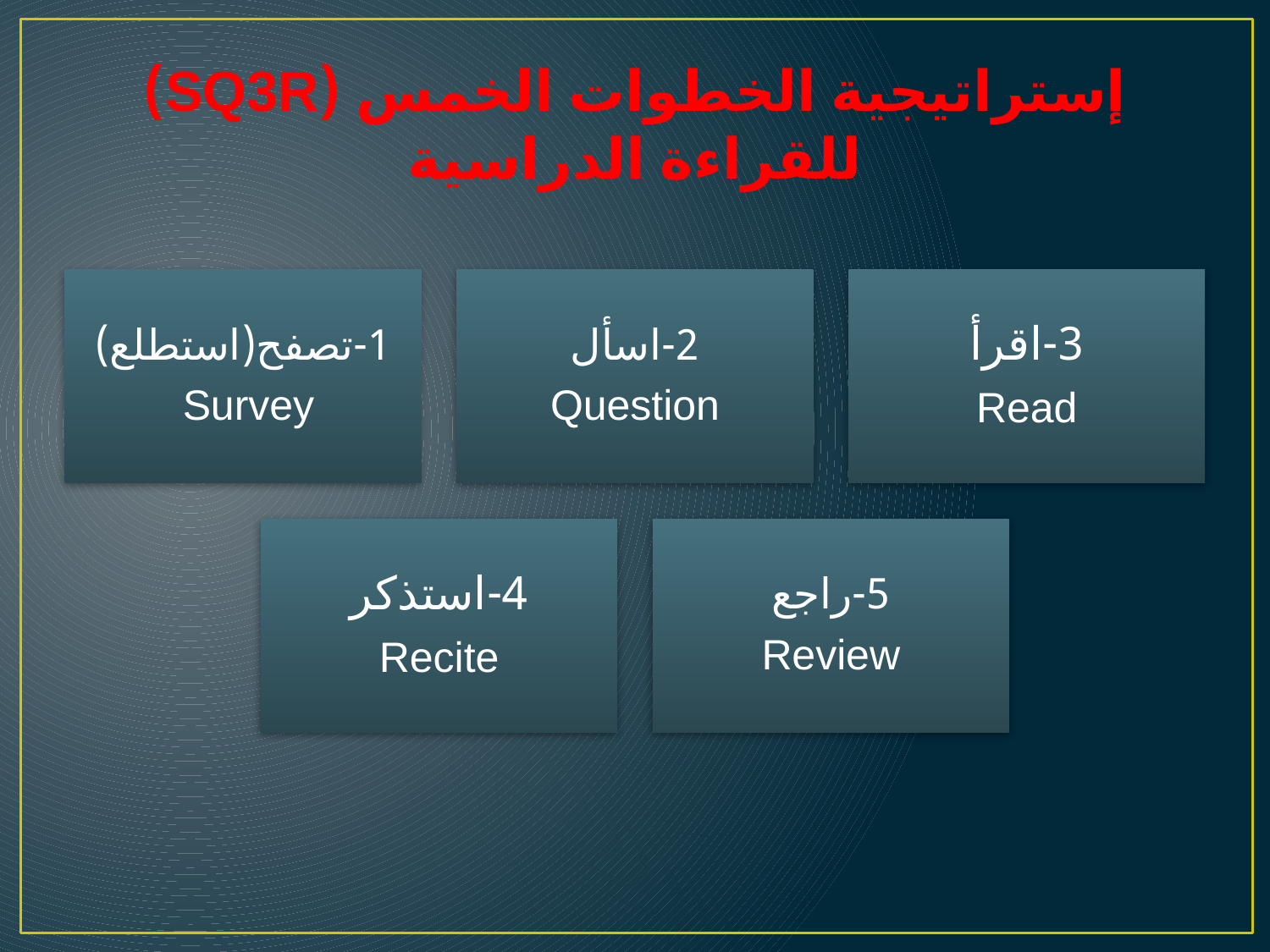

# إستراتيجية الخطوات الخمس (SQ3R) للقراءة الدراسية
1-تصفح(استطلع)
Survey
2-اسأل
Question
3-اقرأ
Read
4-استذكر
Recite
5-راجع
Review